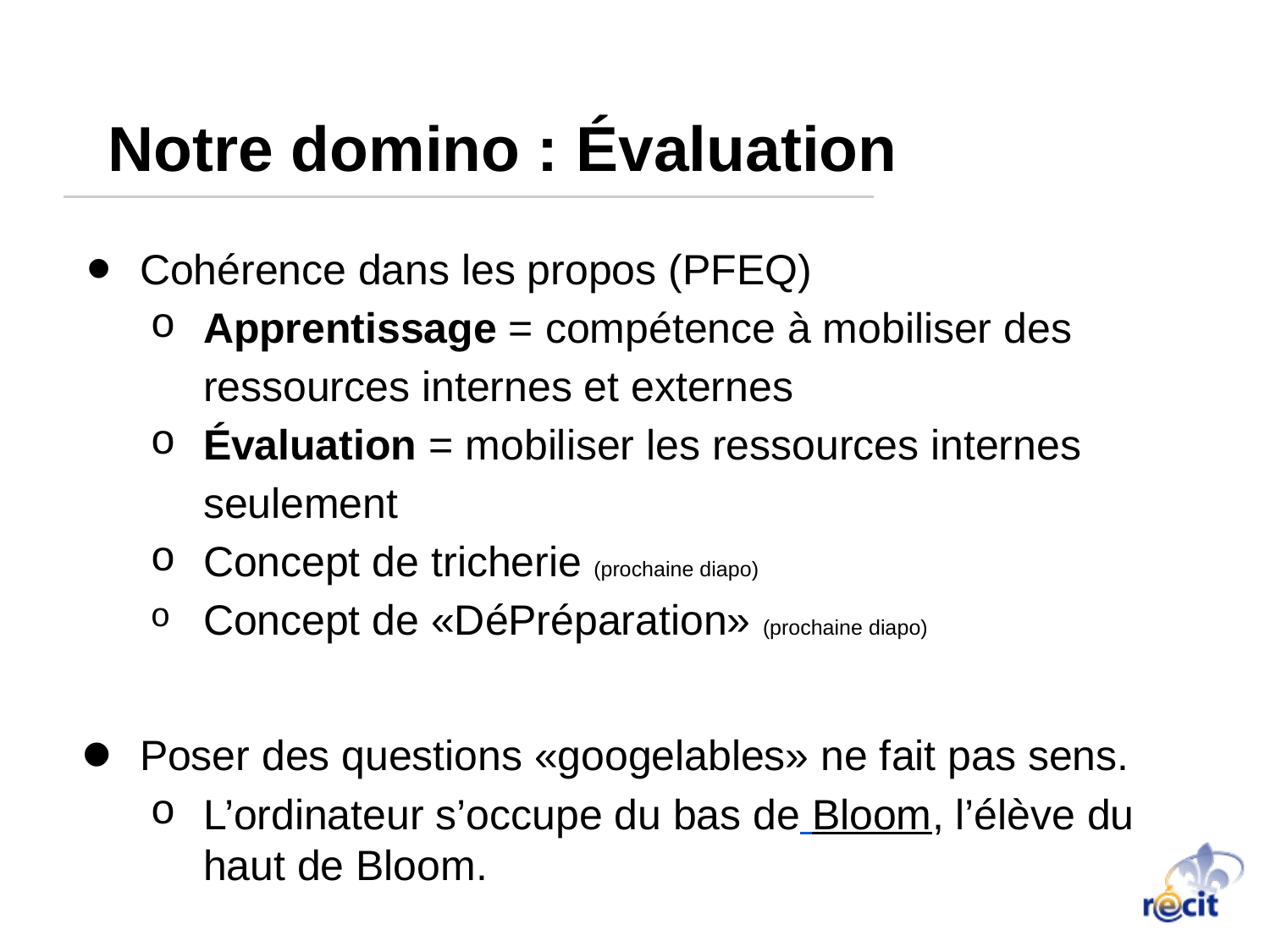

# Notre domino : Évaluation
Cohérence dans les propos (PFEQ)
Apprentissage = compétence à mobiliser des ressources internes et externes
Évaluation = mobiliser les ressources internes seulement
Concept de tricherie (prochaine diapo)
Concept de «DéPréparation» (prochaine diapo)

Poser des questions «googelables» ne fait pas sens.
L’ordinateur s’occupe du bas de Bloom, l’élève du haut de Bloom.